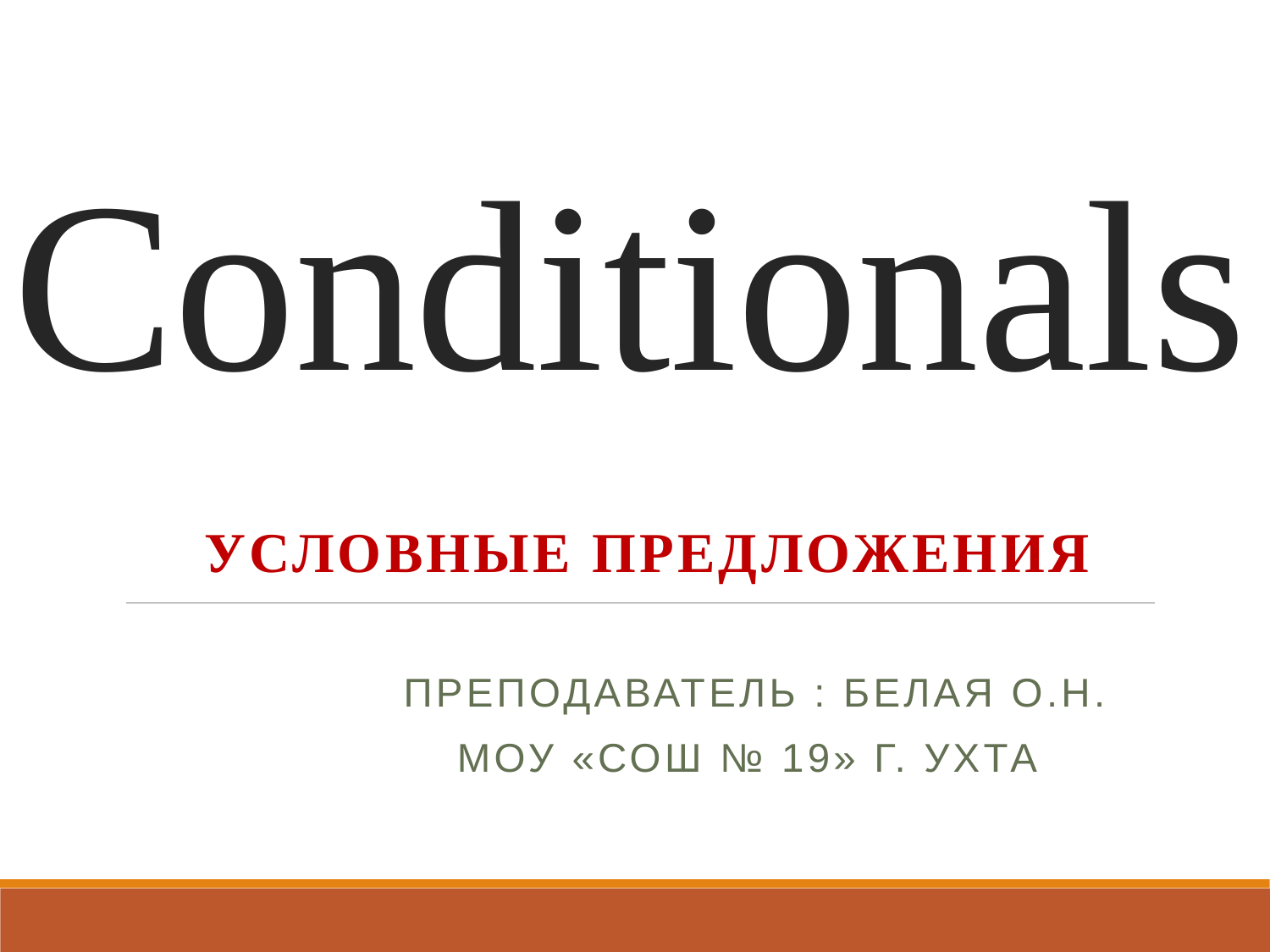

# Conditionals
УСЛОВНЫЕ ПРЕДЛОЖЕНИЯ
Преподаватель : Белая О.Н.
МОУ «СОШ № 19» г. Ухта